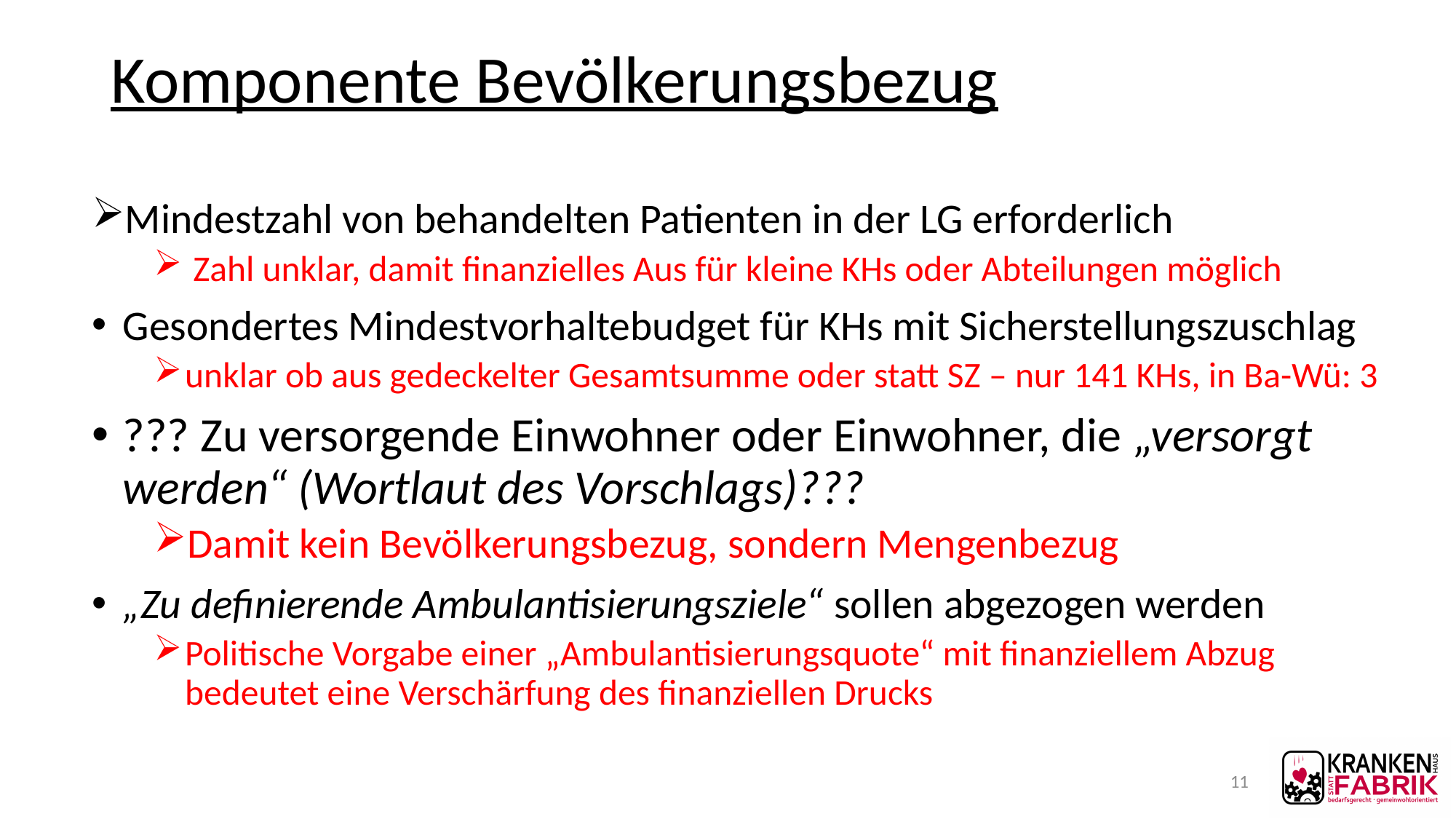

# Komponente Bevölkerungsbezug
Mindestzahl von behandelten Patienten in der LG erforderlich
 Zahl unklar, damit finanzielles Aus für kleine KHs oder Abteilungen möglich
Gesondertes Mindestvorhaltebudget für KHs mit Sicherstellungszuschlag
unklar ob aus gedeckelter Gesamtsumme oder statt SZ – nur 141 KHs, in Ba-Wü: 3
??? Zu versorgende Einwohner oder Einwohner, die „versorgt werden“ (Wortlaut des Vorschlags)???
Damit kein Bevölkerungsbezug, sondern Mengenbezug
„Zu definierende Ambulantisierungsziele“ sollen abgezogen werden
Politische Vorgabe einer „Ambulantisierungsquote“ mit finanziellem Abzug bedeutet eine Verschärfung des finanziellen Drucks

11